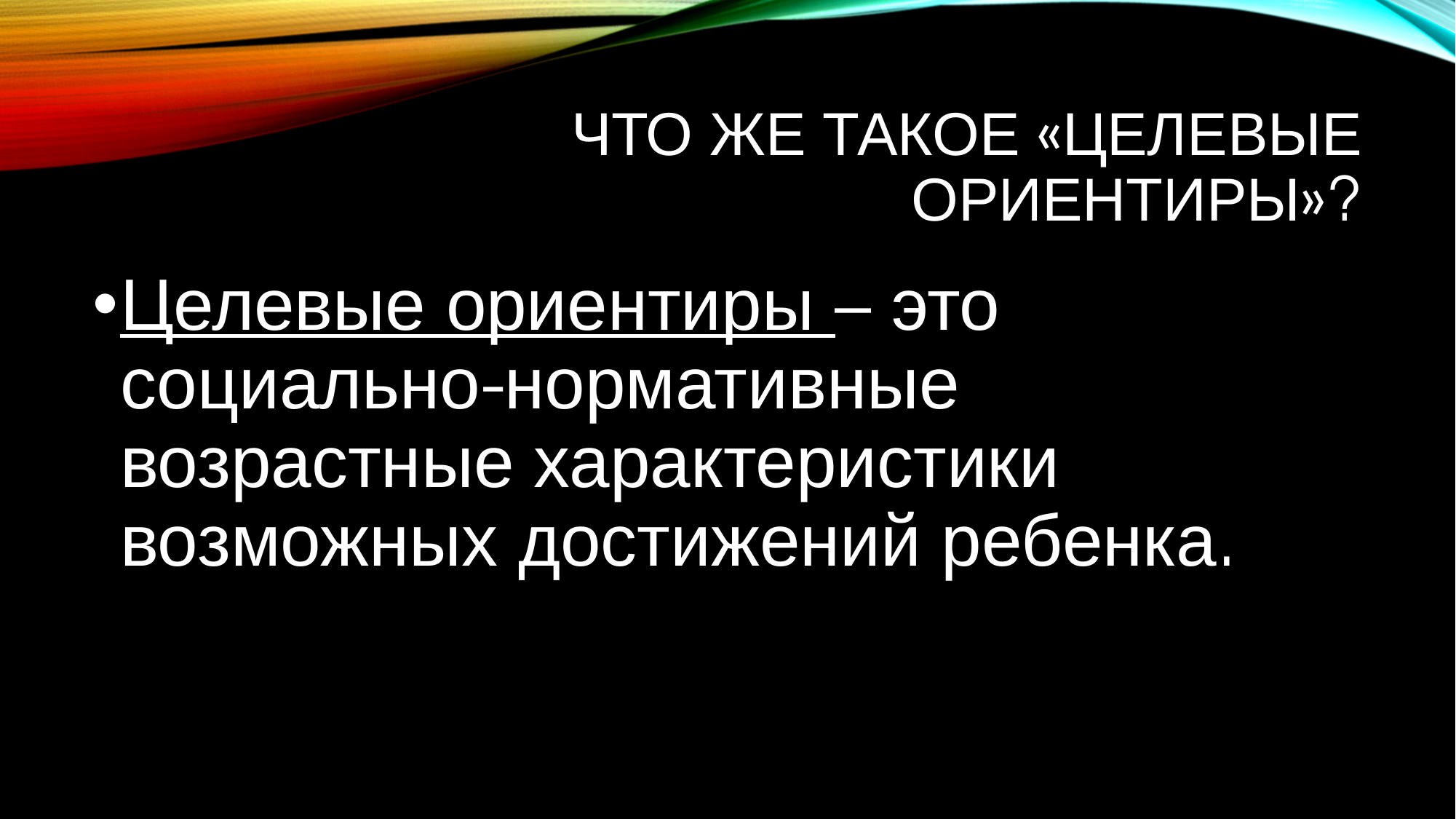

# Что же такое «целевые ориентиры»?
Целевые ориентиры – это социально-нормативные возрастные характеристики возможных достижений ребенка.